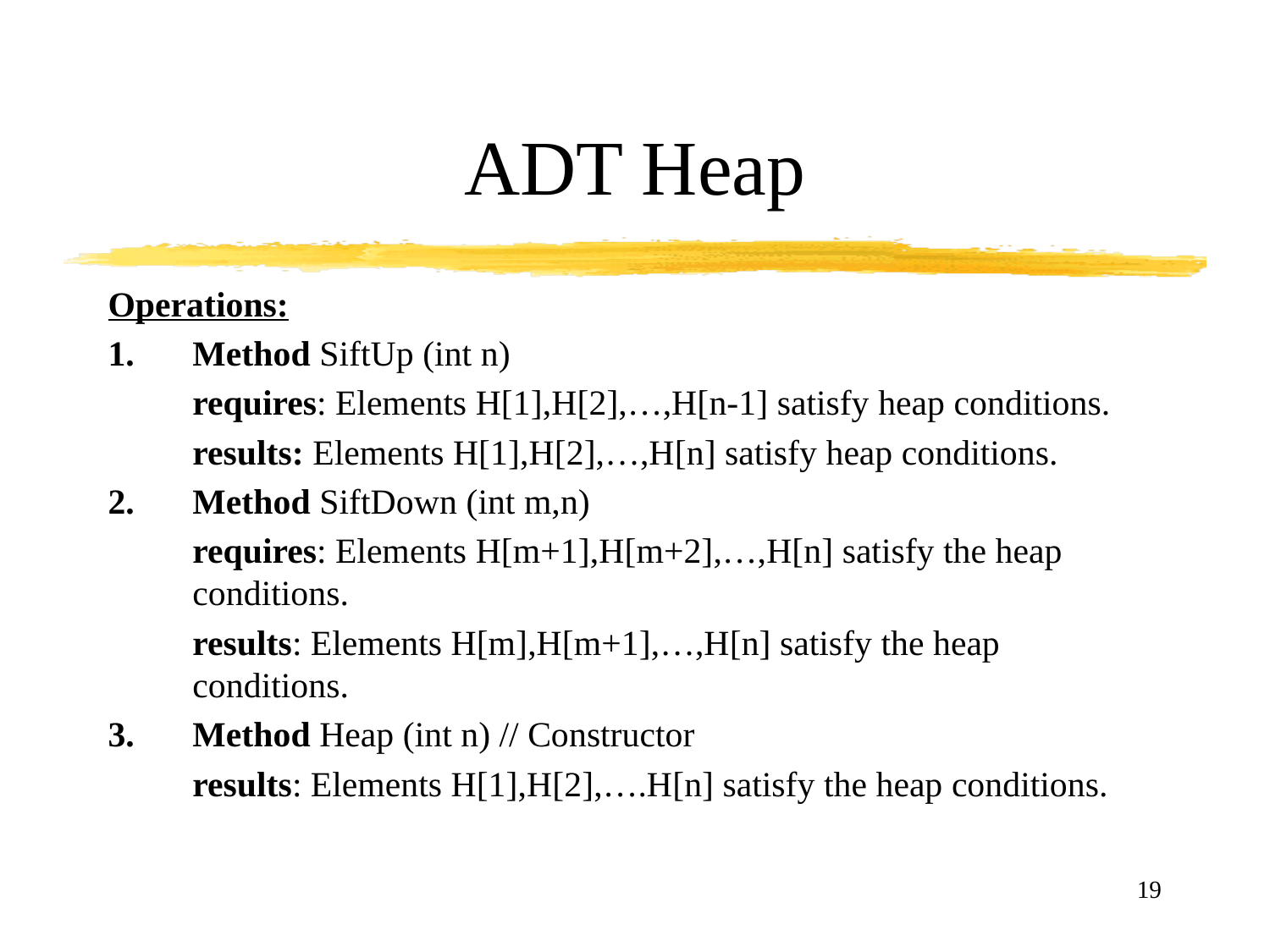

# ADT Heap
Operations:
Method SiftUp (int n)
	requires: Elements H[1],H[2],…,H[n-1] satisfy heap conditions.
	results: Elements H[1],H[2],…,H[n] satisfy heap conditions.
Method SiftDown (int m,n)
	requires: Elements H[m+1],H[m+2],…,H[n] satisfy the heap conditions.
	results: Elements H[m],H[m+1],…,H[n] satisfy the heap conditions.
Method Heap (int n) // Constructor
	results: Elements H[1],H[2],….H[n] satisfy the heap conditions.
19